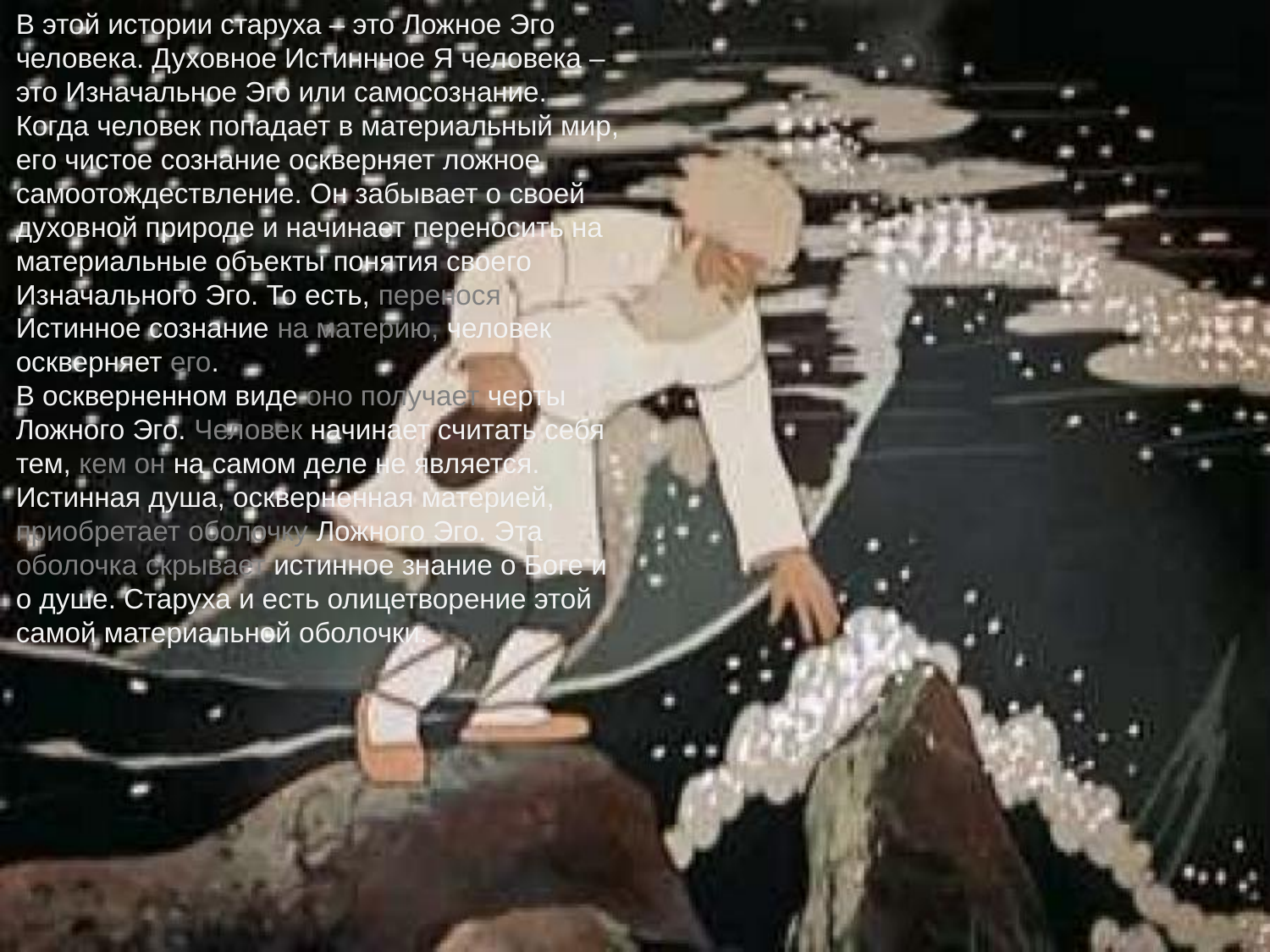

В этой истории старуха – это Ложное Эго человека. Духовное Истиннное Я человека – это Изначальное Эго или самосознание. Когда человек попадает в материальный мир, его чистое сознание оскверняет ложное самоотождествление. Он забывает о своей духовной природе и начинает переносить на материальные объекты понятия своего Изначального Эго. То есть, перенося Истинное сознание на материю, человек оскверняет его.
В оскверненном виде оно получает черты Ложного Эго. Человек начинает считать себя тем, кем он на самом деле не является. Истинная душа, оскверненная материей, приобретает оболочку Ложного Эго. Эта оболочка скрывает истинное знание о Боге и о душе. Старуха и есть олицетворение этой самой материальной оболочки.